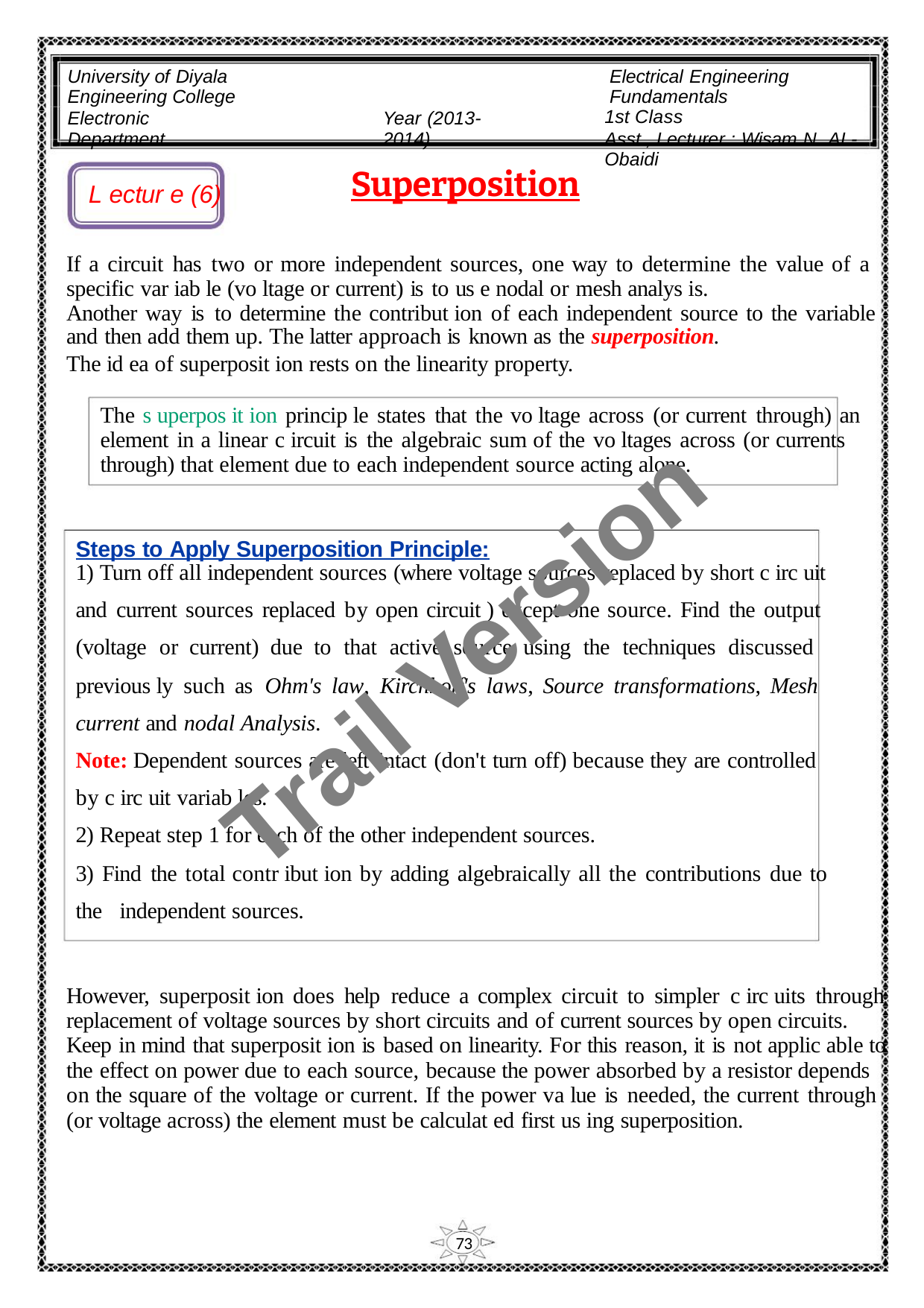

University of Diyala
Engineering College
Electronic Department
Electrical Engineering Fundamentals
1st Class
Asst., Lecturer : Wisam N. AL-Obaidi
Year (2013-2014)
Superposition
L ectur e (6)
If a circuit has two or more independent sources, one way to determine the value of a
specific var iab le (vo ltage or current) is to us e nodal or mesh analys is.
Another way is to determine the contribut ion of each independent source to the variable
and then add them up. The latter approach is known as the superposition.
The id ea of superposit ion rests on the linearity property.
The s uperpos it ion princip le states that the vo ltage across (or current through) an
element in a linear c ircuit is the algebraic sum of the vo ltages across (or currents
through) that element due to each independent source acting alone.
Steps to Apply Superposition Principle:
1) Turn off all independent sources (where voltage sources replaced by short c irc uit
Trail Version
Trail Version
Trail Version
Trail Version
Trail Version
Trail Version
Trail Version
Trail Version
Trail Version
Trail Version
Trail Version
Trail Version
Trail Version
and current sources replaced by open circuit ) except one source. Find the output
(voltage or current) due to that active source using the techniques discussed
previous ly such as Ohm's law, Kirchhoff's laws, Source transformations, Mesh
current and nodal Analysis.
Note: Dependent sources are left intact (don't turn off) because they are controlled
by c irc uit variab les.
2) Repeat step 1 for each of the other independent sources.
3) Find the total contr ibut ion by adding algebraically all the contributions due to
the independent sources.
However, superposit ion does help reduce a complex circuit to simpler c irc uits through
replacement of voltage sources by short circuits and of current sources by open circuits.
Keep in mind that superposit ion is based on linearity. For this reason, it is not applic able to
the effect on power due to each source, because the power absorbed by a resistor depends
on the square of the voltage or current. If the power va lue is needed, the current through
(or voltage across) the element must be calculat ed first us ing superposition.
73